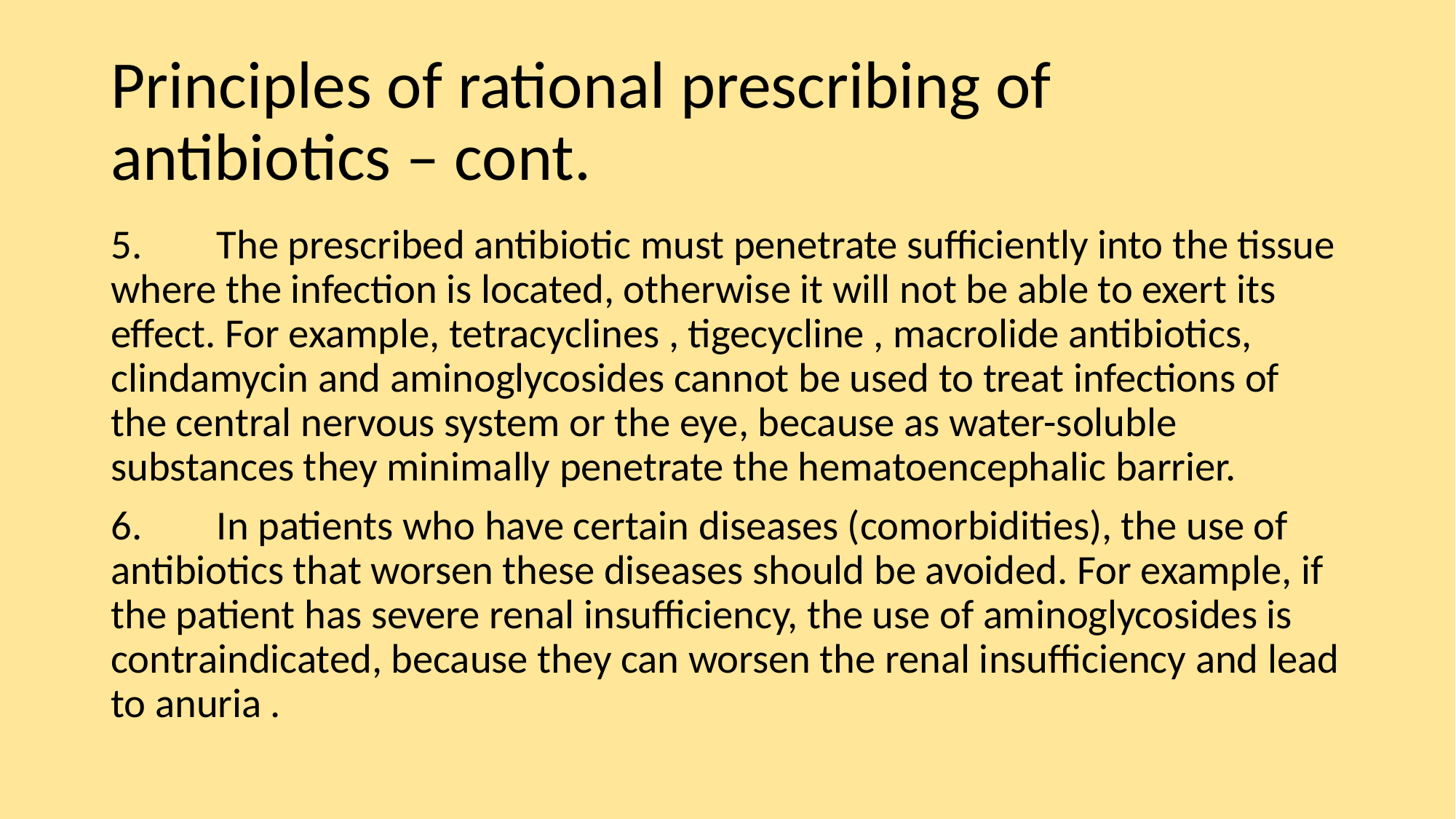

# Principles of rational prescribing of antibiotics – cont.
5.	The prescribed antibiotic must penetrate sufficiently into the tissue where the infection is located, otherwise it will not be able to exert its effect. For example, tetracyclines , tigecycline , macrolide antibiotics, clindamycin and aminoglycosides cannot be used to treat infections of the central nervous system or the eye, because as water-soluble substances they minimally penetrate the hematoencephalic barrier.
6.	In patients who have certain diseases (comorbidities), the use of antibiotics that worsen these diseases should be avoided. For example, if the patient has severe renal insufficiency, the use of aminoglycosides is contraindicated, because they can worsen the renal insufficiency and lead to anuria .